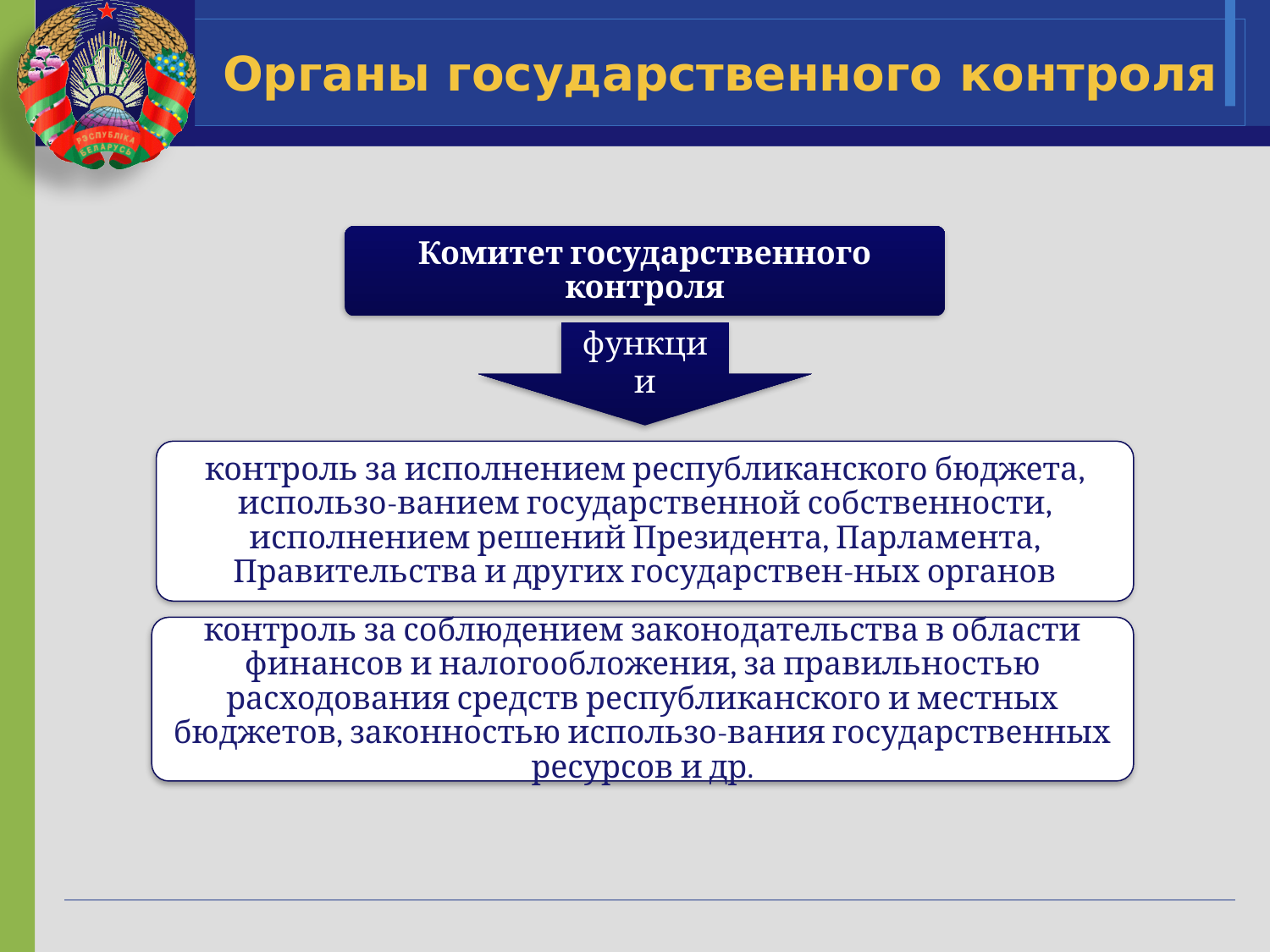

# Органы государственного контроля

Комитет государственного контроля
функции

контроль за исполнением республиканского бюджета, использо-ванием государственной собственности, исполнением решений Президента, Парламента, Правительства и других государствен-ных органов

контроль за соблюдением законодательства в области финансов и налогообложения, за правильностью расходования средств республиканского и местных бюджетов, законностью использо-вания государственных ресурсов и др.